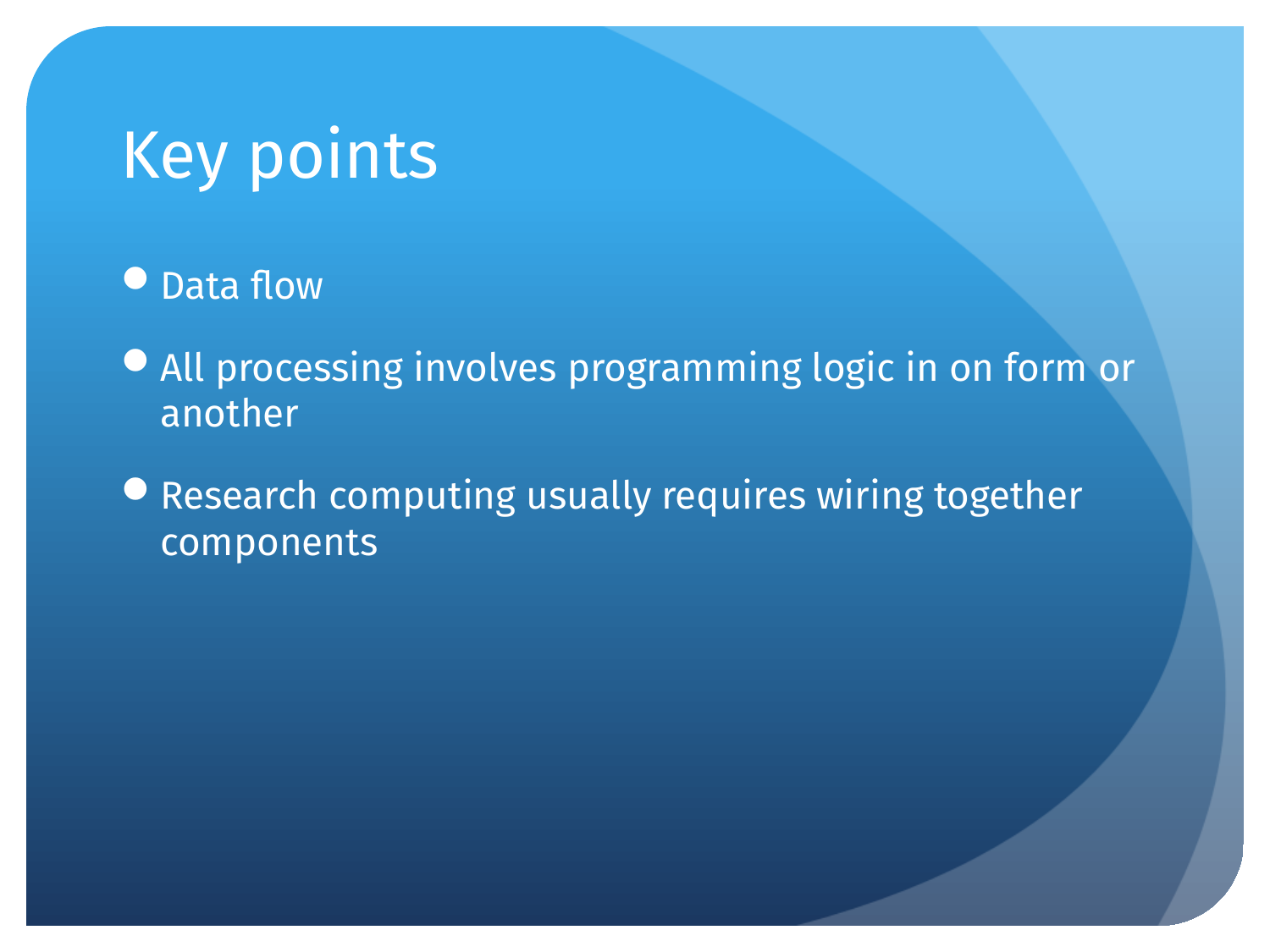

# Key points
Data flow
All processing involves programming logic in on form or another
Research computing usually requires wiring together components